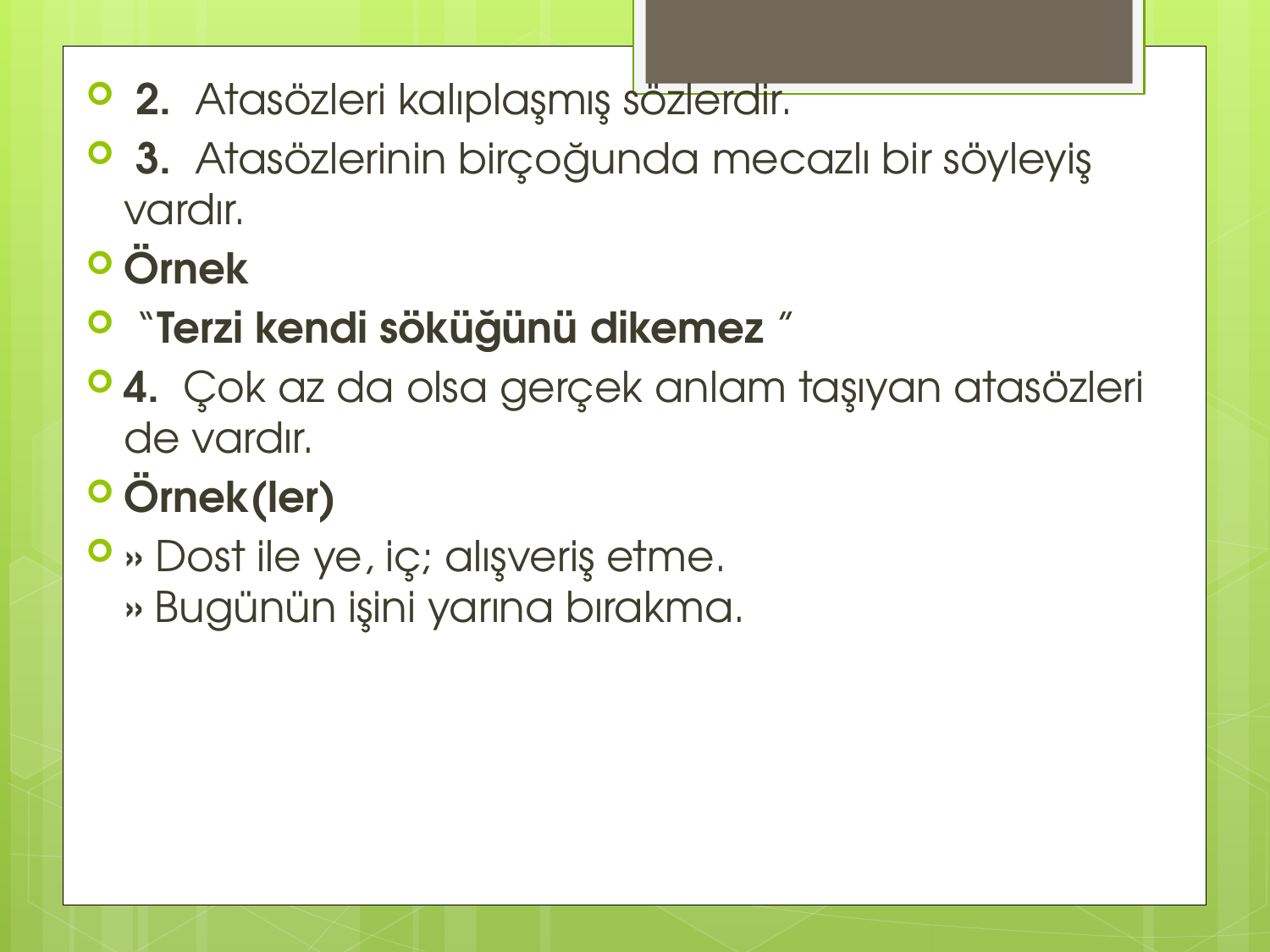

2.  Atasözleri kalıplaşmış sözlerdir.
 3.  Atasözlerinin birçoğunda mecazlı bir söyleyiş vardır.
Örnek
 “Terzi kendi söküğünü dikemez ”
4.  Çok az da olsa gerçek anlam taşıyan atasözleri de vardır.
Örnek(ler)
» Dost ile ye, iç; alışveriş etme.
» Bugünün işini yarına bırakma.

#